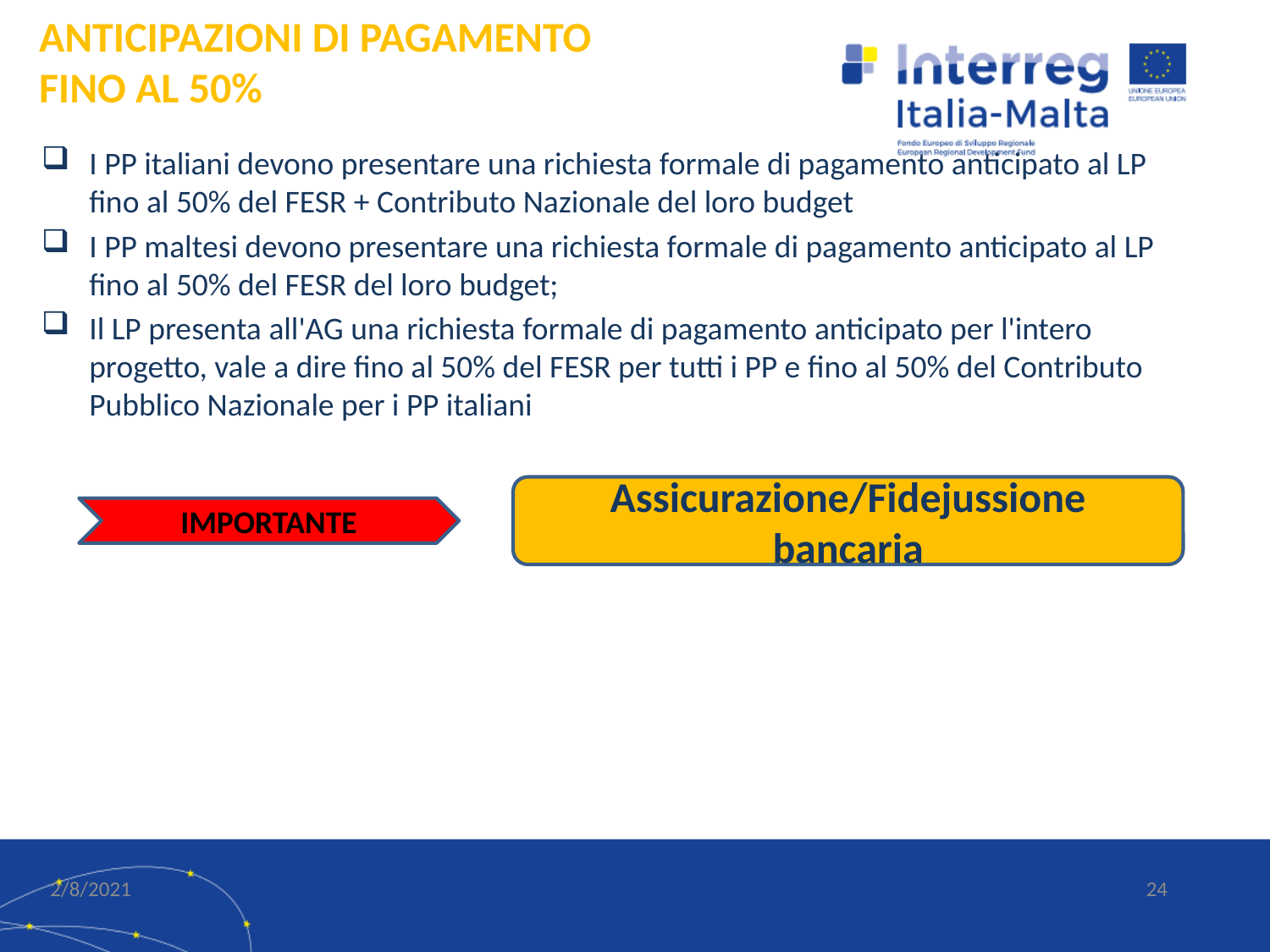

# ANTICIPAZIONI DI PAGAMENTO FINO AL 50%
I PP italiani devono presentare una richiesta formale di pagamento anticipato al LP fino al 50% del FESR + Contributo Nazionale del loro budget
I PP maltesi devono presentare una richiesta formale di pagamento anticipato al LP fino al 50% del FESR del loro budget;
Il LP presenta all'AG una richiesta formale di pagamento anticipato per l'intero progetto, vale a dire fino al 50% del FESR per tutti i PP e fino al 50% del Contributo Pubblico Nazionale per i PP italiani

Assicurazione/Fidejussione bancaria
IMPORTANTE
2/8/2021

24